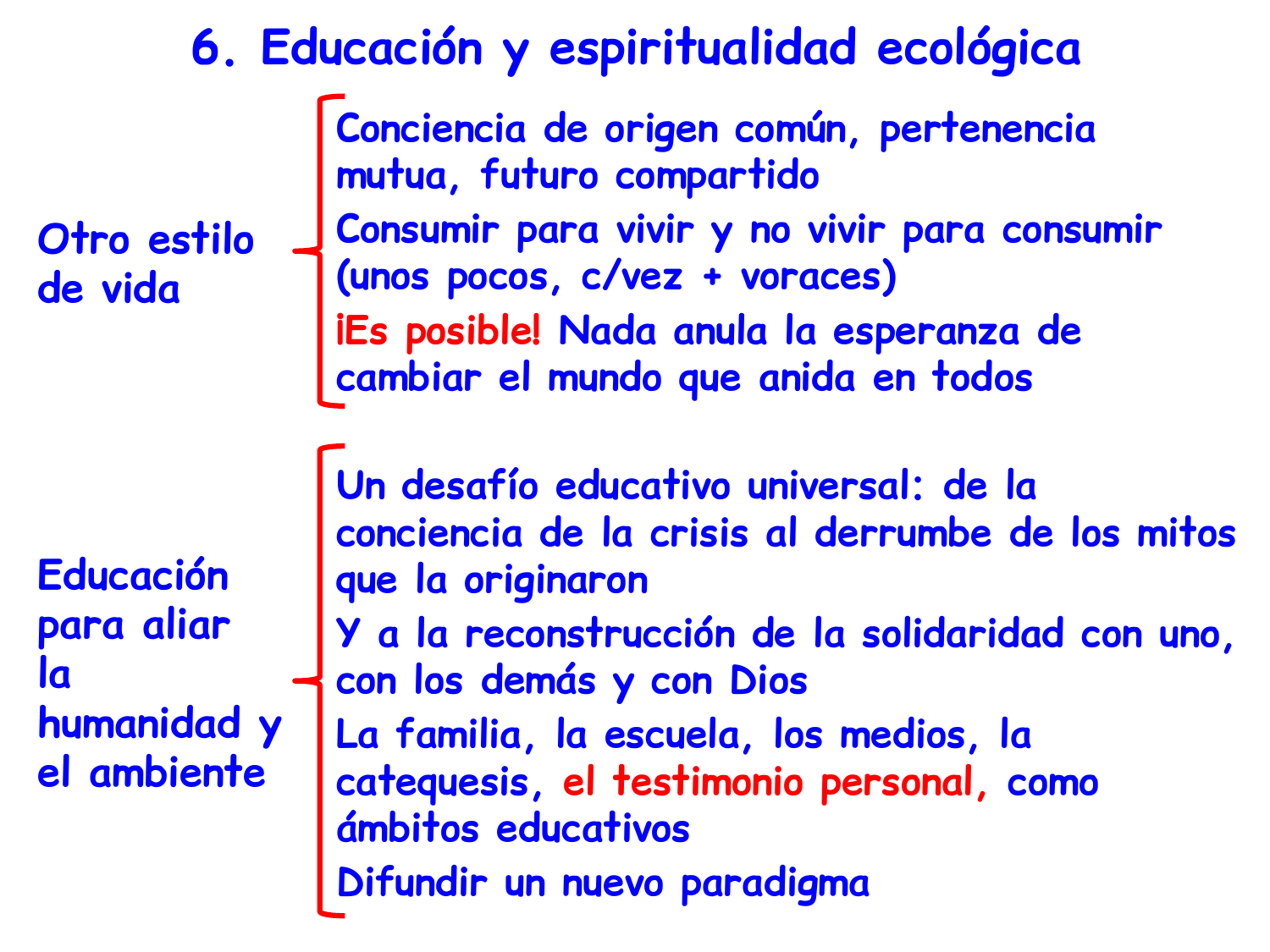

# 6. Educación y espiritualidad ecológica

Otro estilo de vida

Educación para aliar la humanidad y el ambiente

Conciencia de origen común, pertenencia mutua, futuro compartido
Consumir para vivir y no vivir para consumir (unos pocos, c/vez + voraces)
¡Es posible! Nada anula la esperanza de cambiar el mundo que anida en todos

Un desafío educativo universal: de la conciencia de la crisis al derrumbe de los mitos que la originaron
Y a la reconstrucción de la solidaridad con uno, con los demás y con Dios
La familia, la escuela, los medios, la catequesis, el testimonio personal, como ámbitos educativos
Difundir un nuevo paradigma